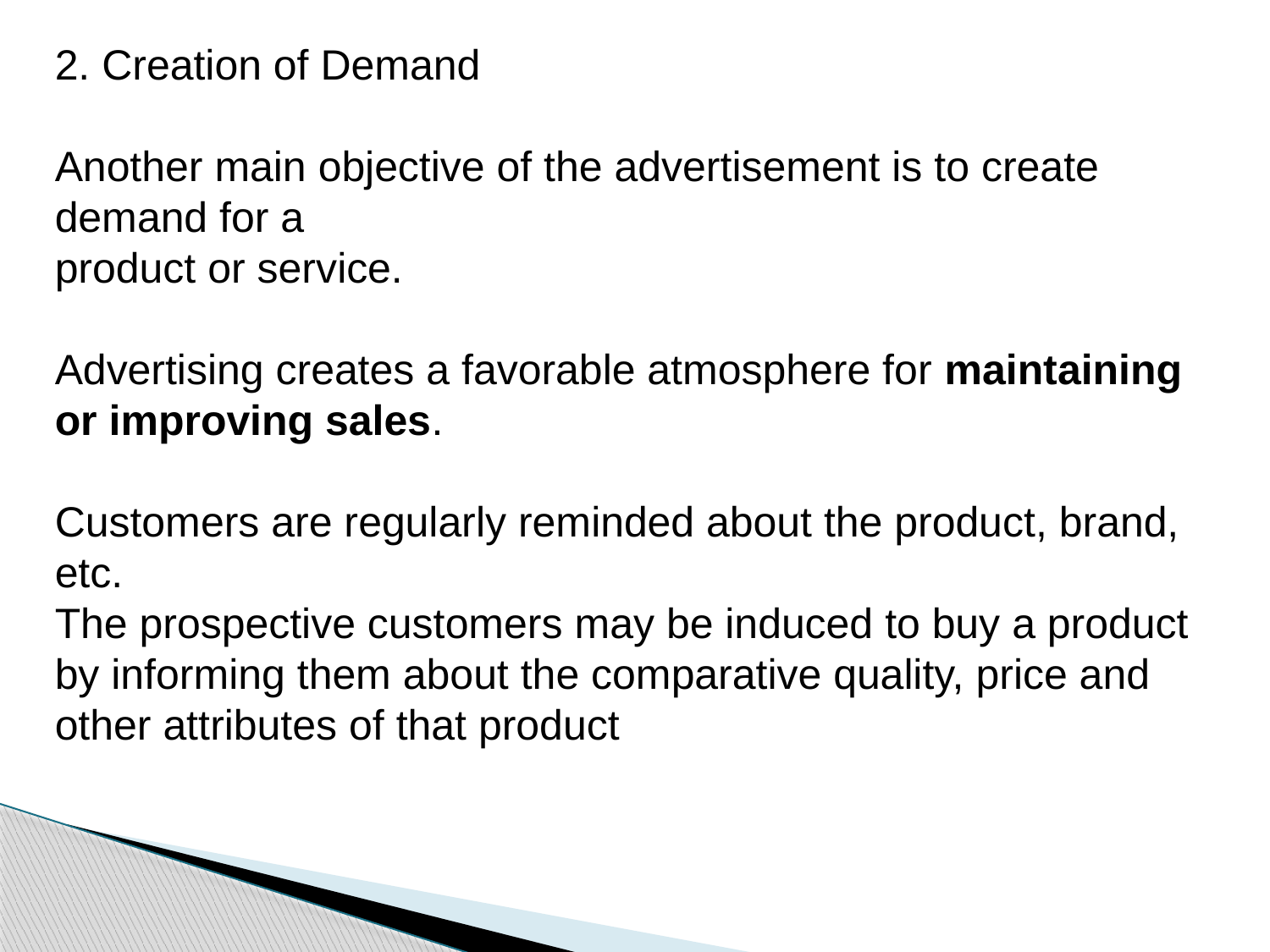

2. Creation of Demand

Another main objective of the advertisement is to create demand for a
product or service.

Advertising creates a favorable atmosphere for maintaining or improving sales.

Customers are regularly reminded about the product, brand, etc.
The prospective customers may be induced to buy a product by informing them about the comparative quality, price and other attributes of that product